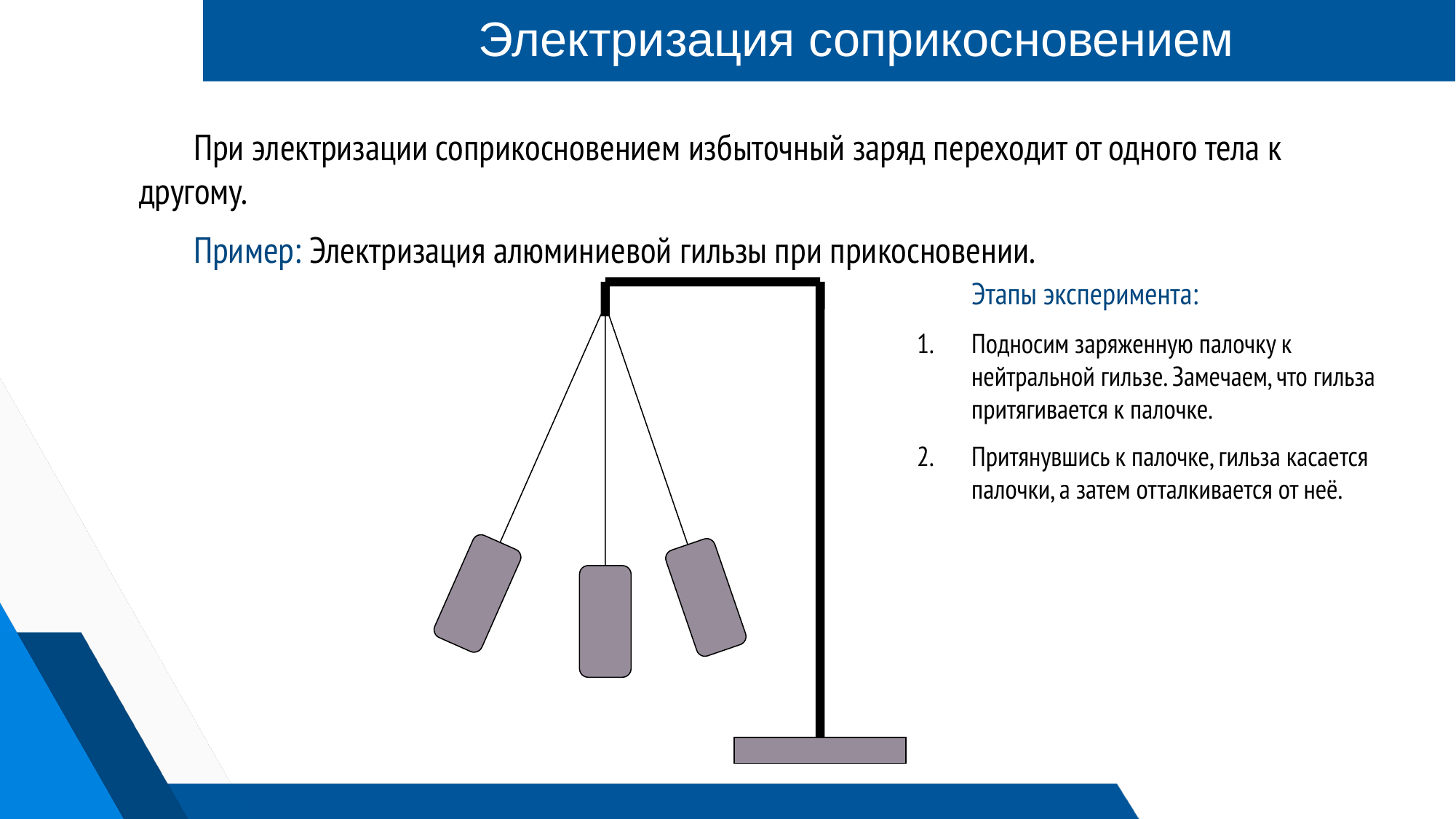

# Электризация соприкосновением
При электризации соприкосновением избыточный заряд переходит от одного тела к другому.
Пример: Электризация алюминиевой гильзы при прикосновении.
Этапы эксперимента:
Подносим заряженную палочку к нейтральной гильзе. Замечаем, что гильза притягивается к палочке.
Притянувшись к палочке, гильза касается палочки, а затем отталкивается от неё.